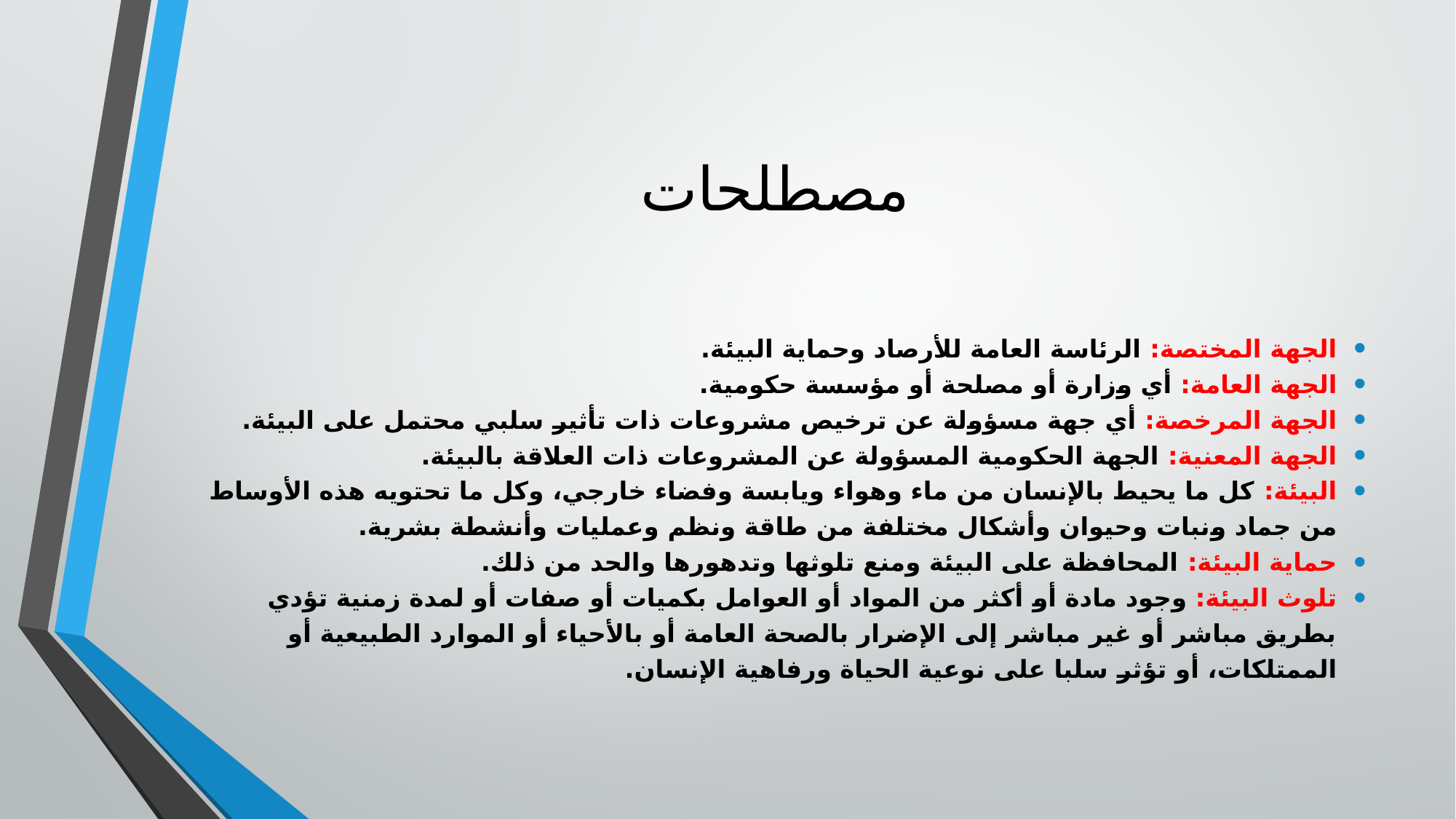

# مصطلحات
الجهة المختصة: الرئاسة العامة للأرصاد وحماية البيئة.
الجهة العامة: أي وزارة أو مصلحة أو مؤسسة حكومية.
الجهة المرخصة: أي جهة مسؤولة عن ترخيص مشروعات ذات تأثير سلبي محتمل على البيئة.
الجهة المعنية: الجهة الحكومية المسؤولة عن المشروعات ذات العلاقة بالبيئة.
البيئة: كل ما يحيط بالإنسان من ماء وهواء ويابسة وفضاء خارجي، وكل ما تحتويه هذه الأوساط من جماد ونبات وحيوان وأشكال مختلفة من طاقة ونظم وعمليات وأنشطة بشرية.
حماية البيئة: المحافظة على البيئة ومنع تلوثها وتدهورها والحد من ذلك.
تلوث البيئة: وجود مادة أو أكثر من المواد أو العوامل بكميات أو صفات أو لمدة زمنية تؤدي بطريق مباشر أو غير مباشر إلى الإضرار بالصحة العامة أو بالأحياء أو الموارد الطبيعية أو الممتلكات، أو تؤثر سلبا على نوعية الحياة ورفاهية الإنسان.